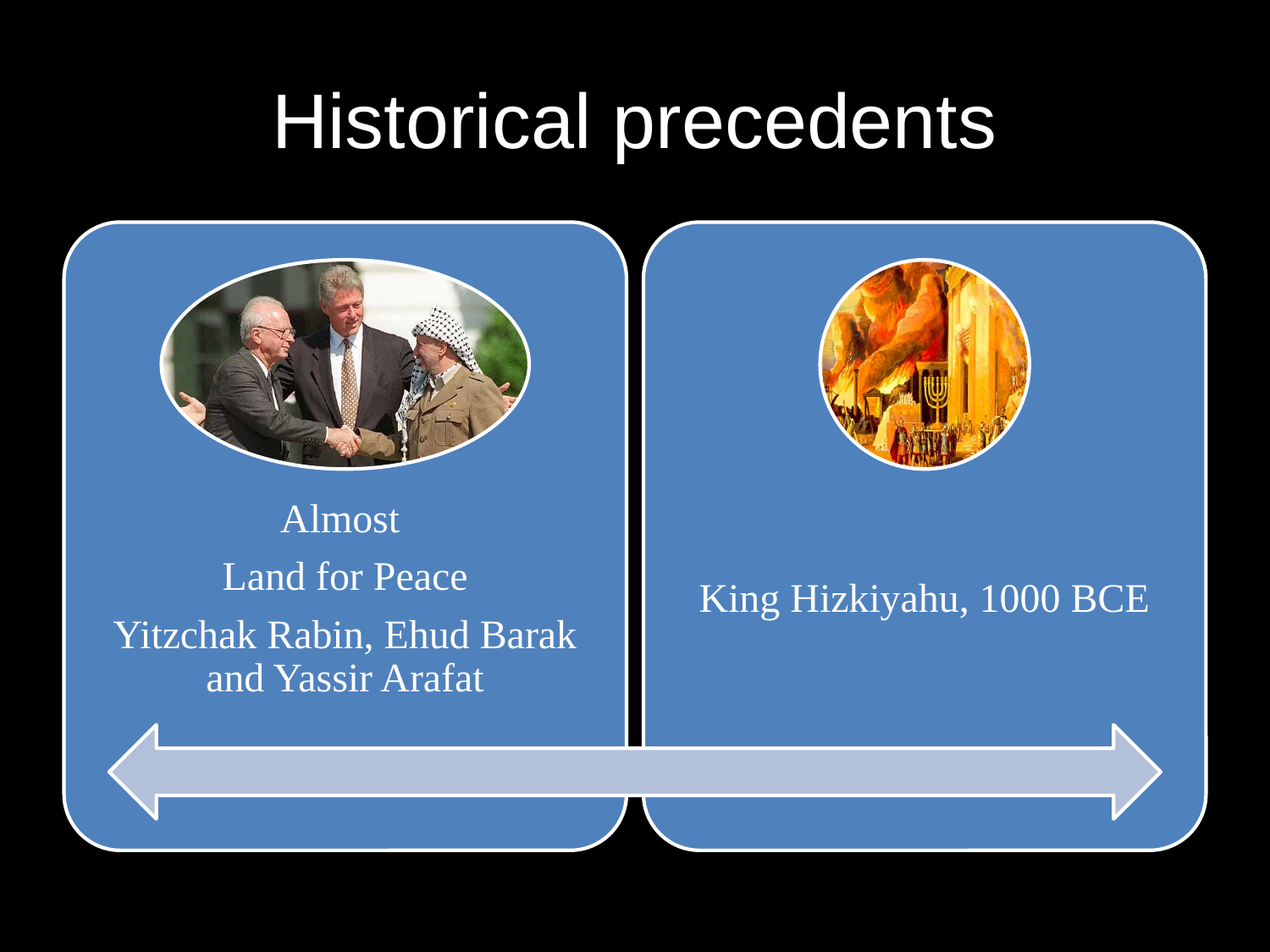

# Historical precedents
Almost
Land for Peace
Yitzchak Rabin, Ehud Barak and Yassir Arafat
King Hizkiyahu, 1000 BCE